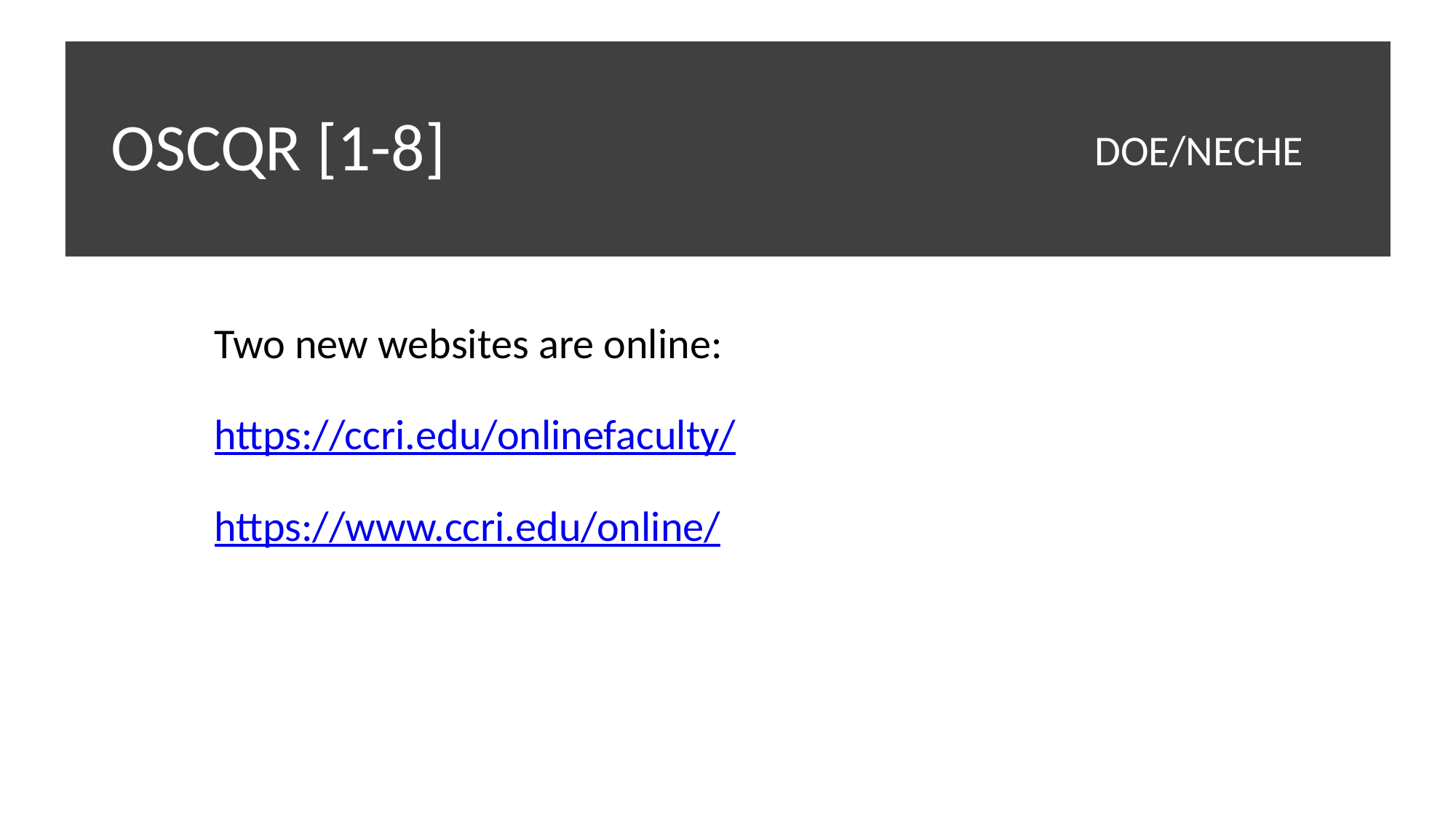

# OSCQR [1-8]
DOE/NECHE
Two new websites are online:
https://ccri.edu/onlinefaculty/
https://www.ccri.edu/online/